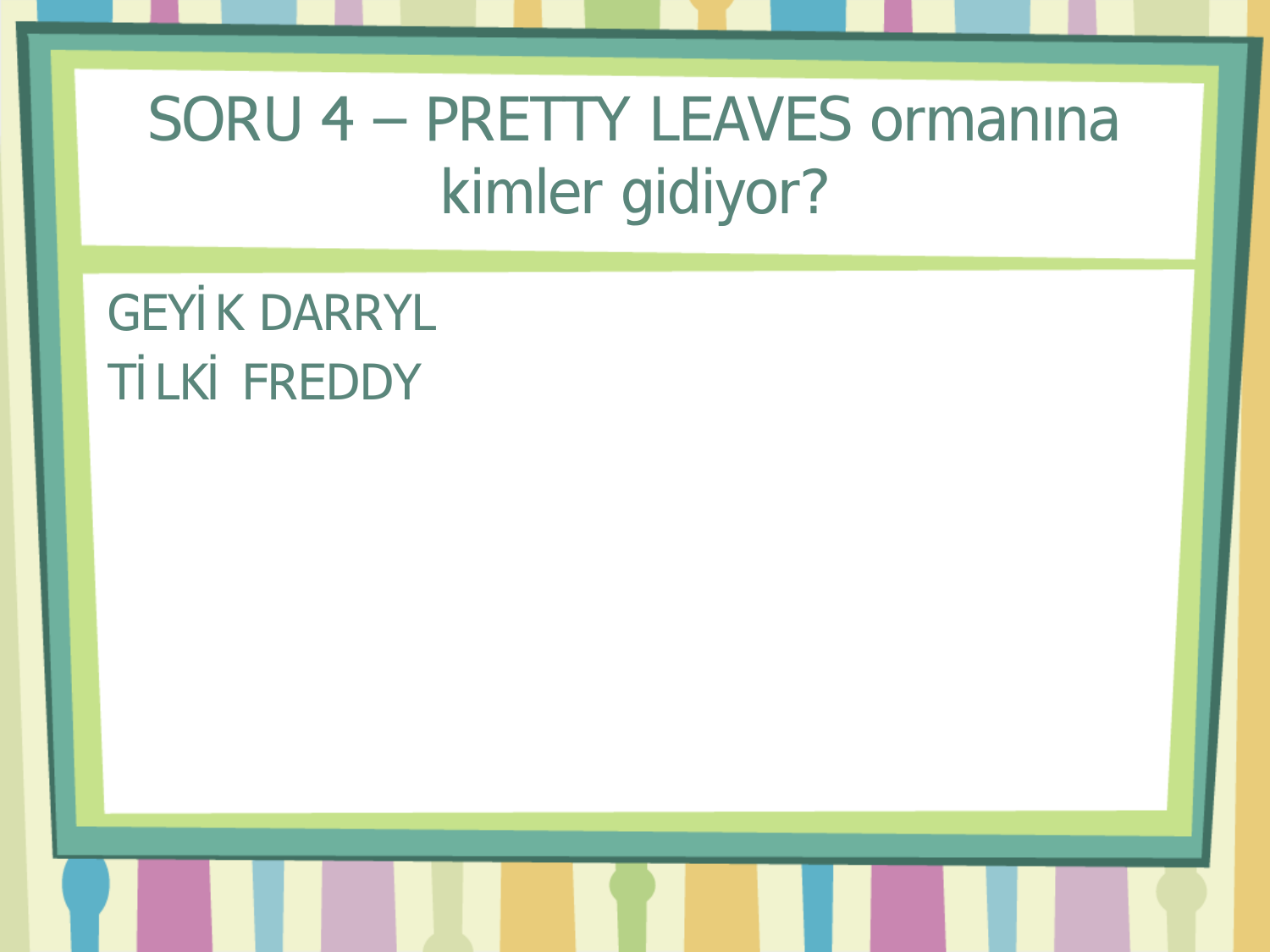

# SORU 4 – PRETTY LEAVES ormanına kimler gidiyor?
GEYİK DARRYL
TİLKİ FREDDY